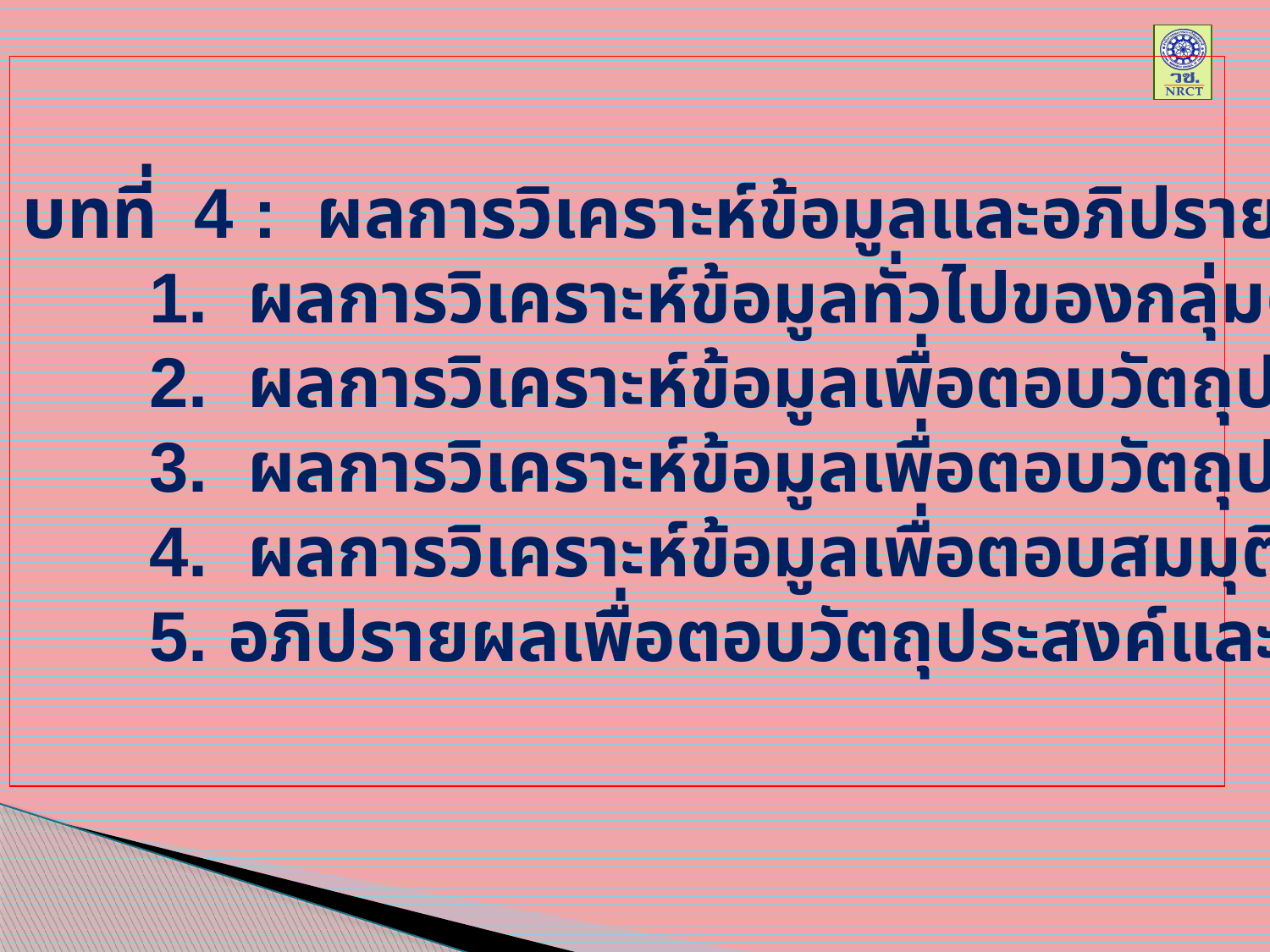

บทที่  4 :  ผลการวิเคราะห์ข้อมูลและอภิปรายผล                      59
	1.  ผลการวิเคราะห์ข้อมูลทั่วไปของกลุ่มตัวอย่าง
	2.  ผลการวิเคราะห์ข้อมูลเพื่อตอบวัตถุประสงค์ข้อ 1
	3.  ผลการวิเคราะห์ข้อมูลเพื่อตอบวัตถุประสงค์ข้อ 2
	4.  ผลการวิเคราะห์ข้อมูลเพื่อตอบสมมุติฐานที่ตั้งไว้
	5. อภิปรายผลเพื่อตอบวัตถุประสงค์และสมมุติฐานที่ตั้งไว้